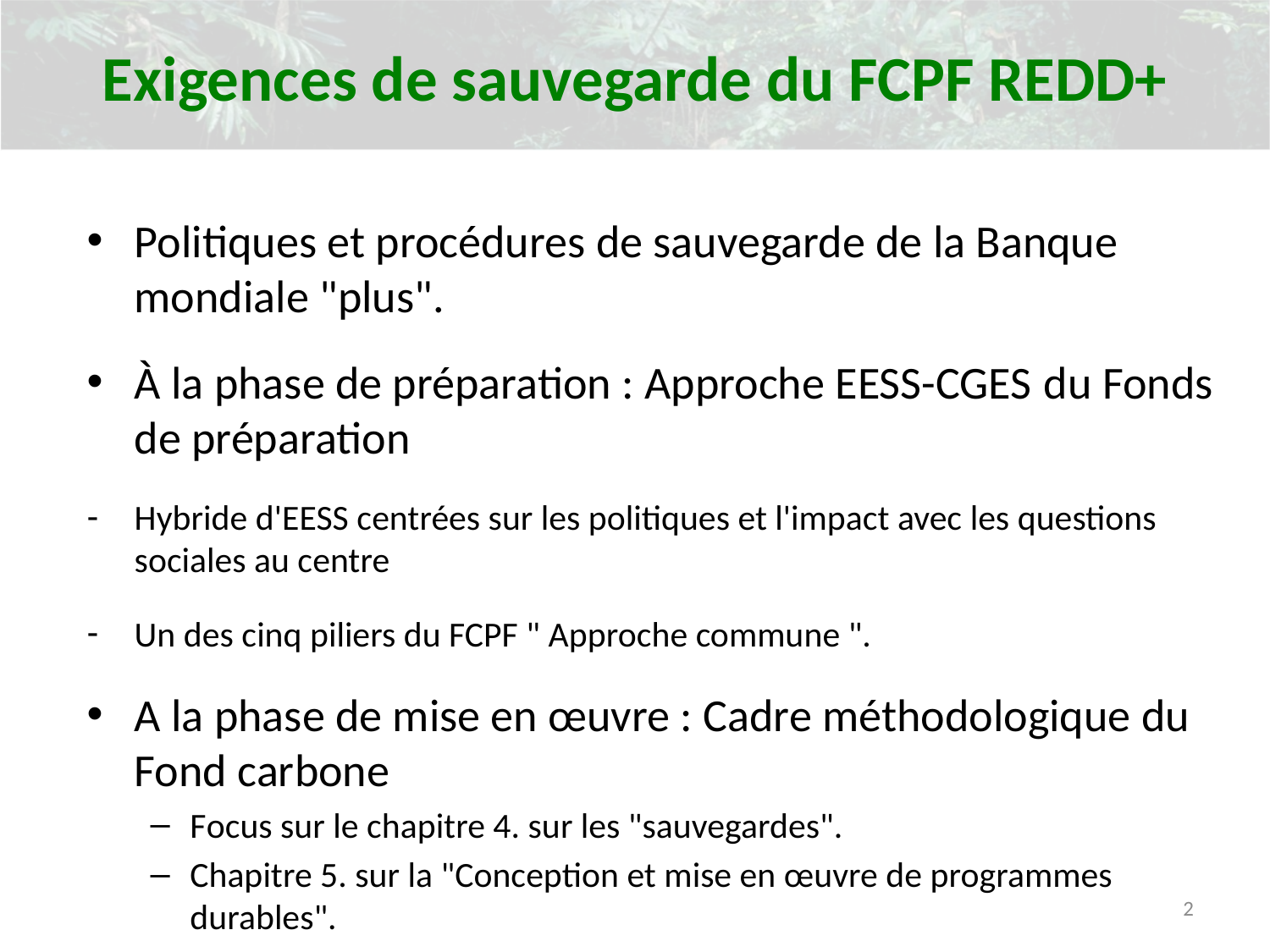

Exigences de sauvegarde du FCPF REDD+
Politiques et procédures de sauvegarde de la Banque mondiale "plus".
À la phase de préparation : Approche EESS-CGES du Fonds de préparation
Hybride d'EESS centrées sur les politiques et l'impact avec les questions sociales au centre
Un des cinq piliers du FCPF " Approche commune ".
A la phase de mise en œuvre : Cadre méthodologique du Fond carbone
Focus sur le chapitre 4. sur les "sauvegardes".
Chapitre 5. sur la "Conception et mise en œuvre de programmes durables".

2